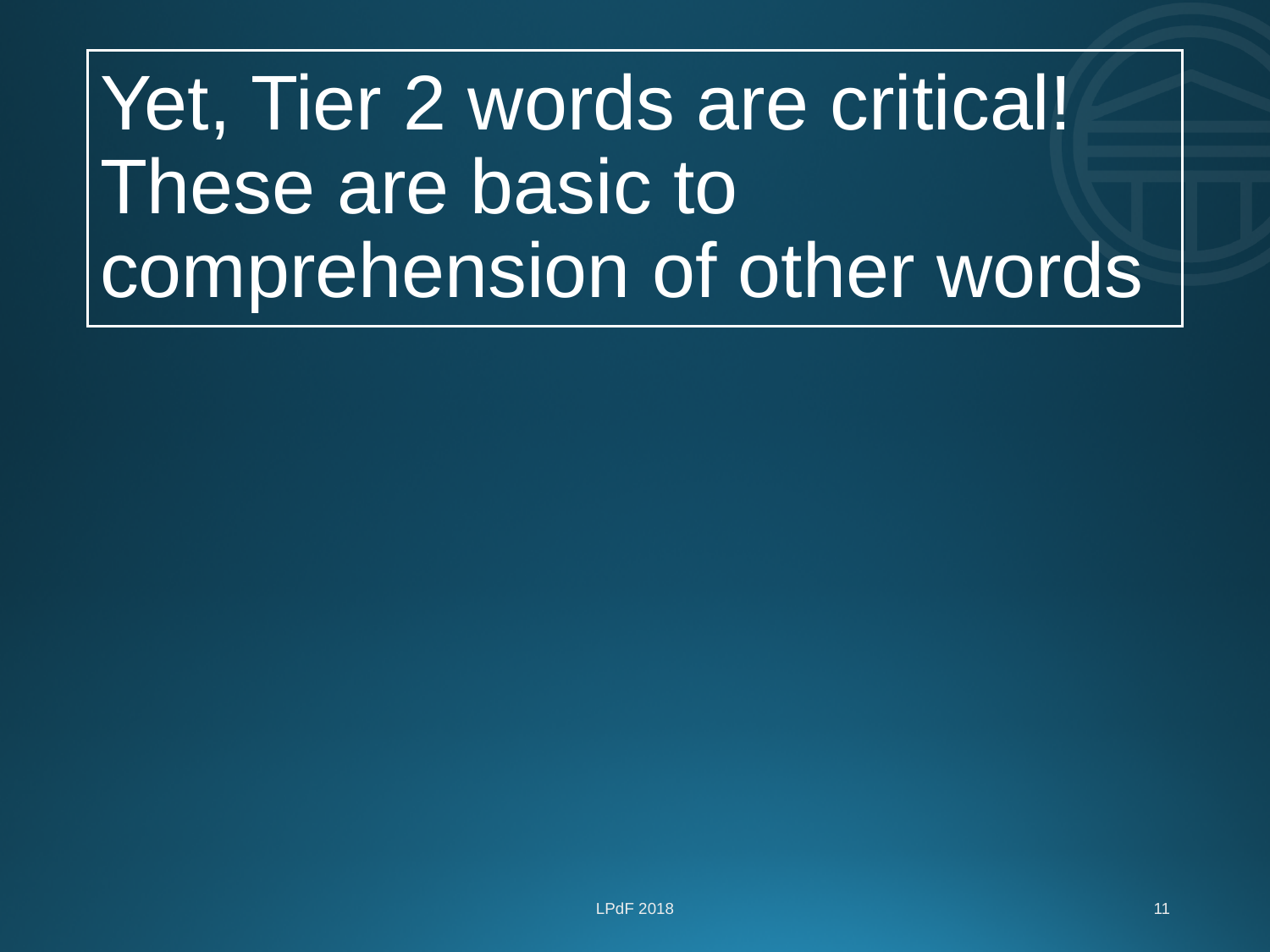

# Yet, Tier 2 words are critical! These are basic to comprehension of other words

LPdF 2018
11